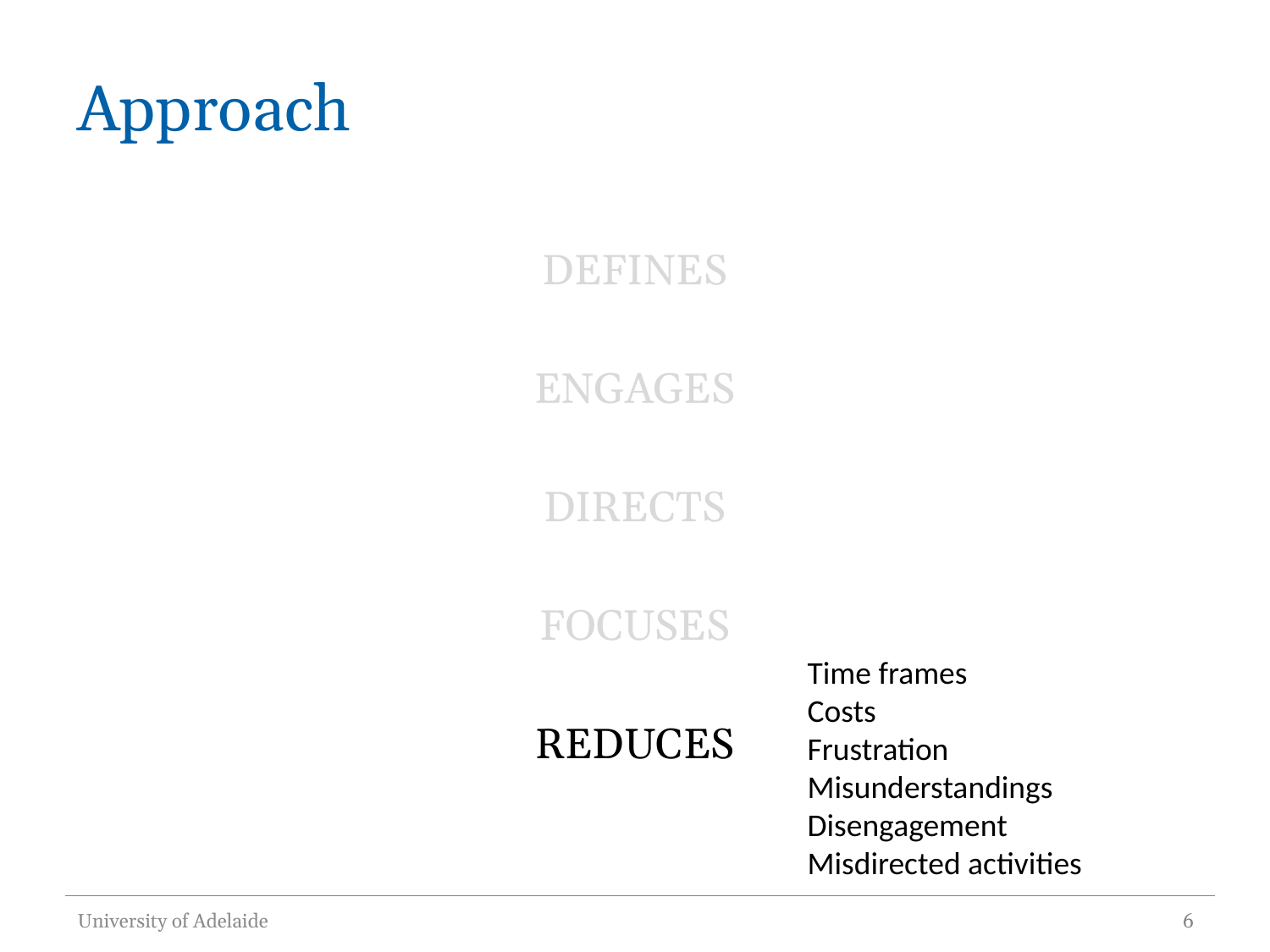

# Approach
DEFINES

ENGAGES

DIRECTS

FOCUSES

REDUCES
Time frames
Costs
Frustration
Misunderstandings
Disengagement
Misdirected activities

University of Adelaide
6